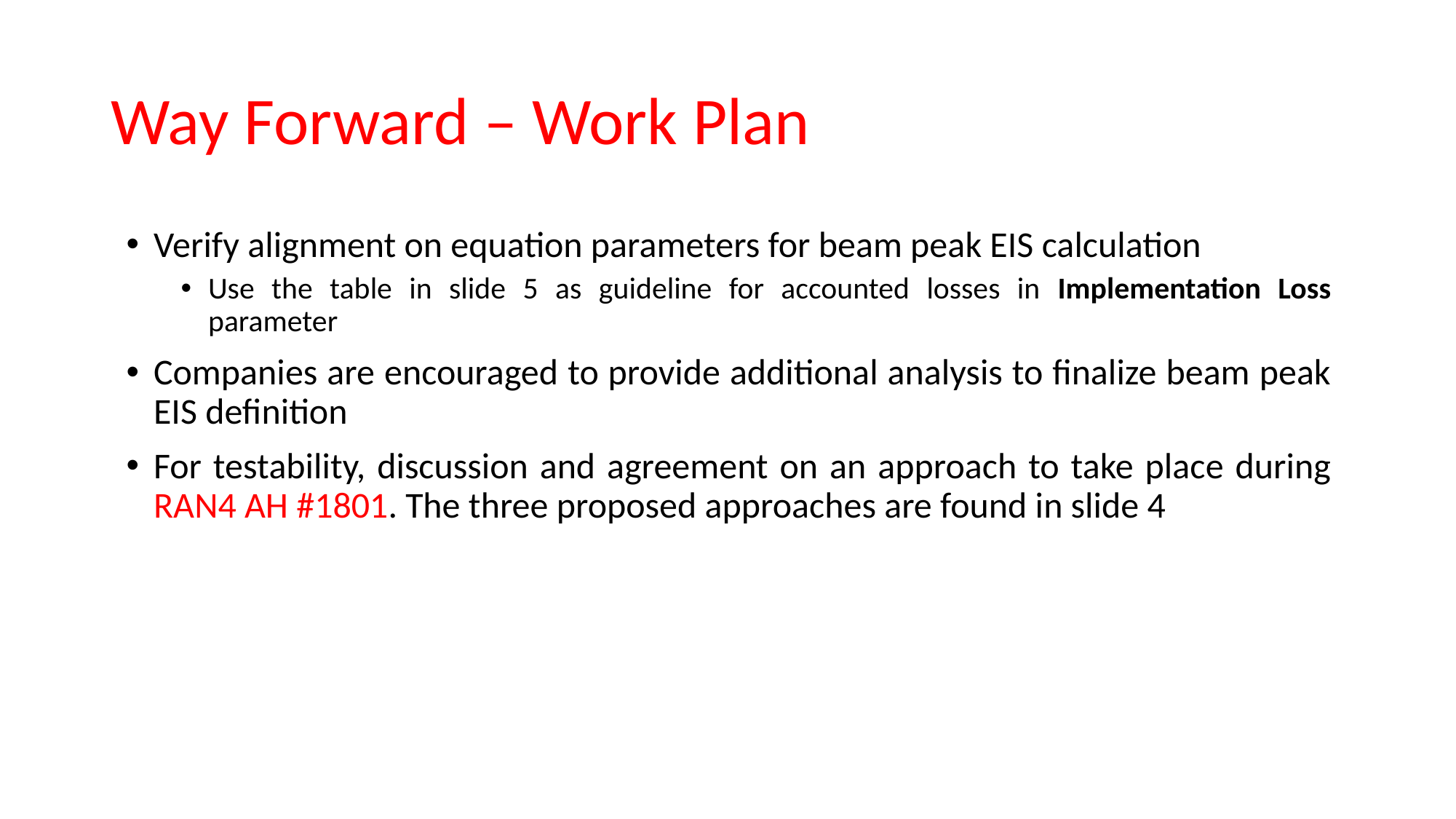

# Way Forward – Work Plan
Verify alignment on equation parameters for beam peak EIS calculation
Use the table in slide 5 as guideline for accounted losses in Implementation Loss parameter
Companies are encouraged to provide additional analysis to finalize beam peak EIS definition
For testability, discussion and agreement on an approach to take place during RAN4 AH #1801. The three proposed approaches are found in slide 4